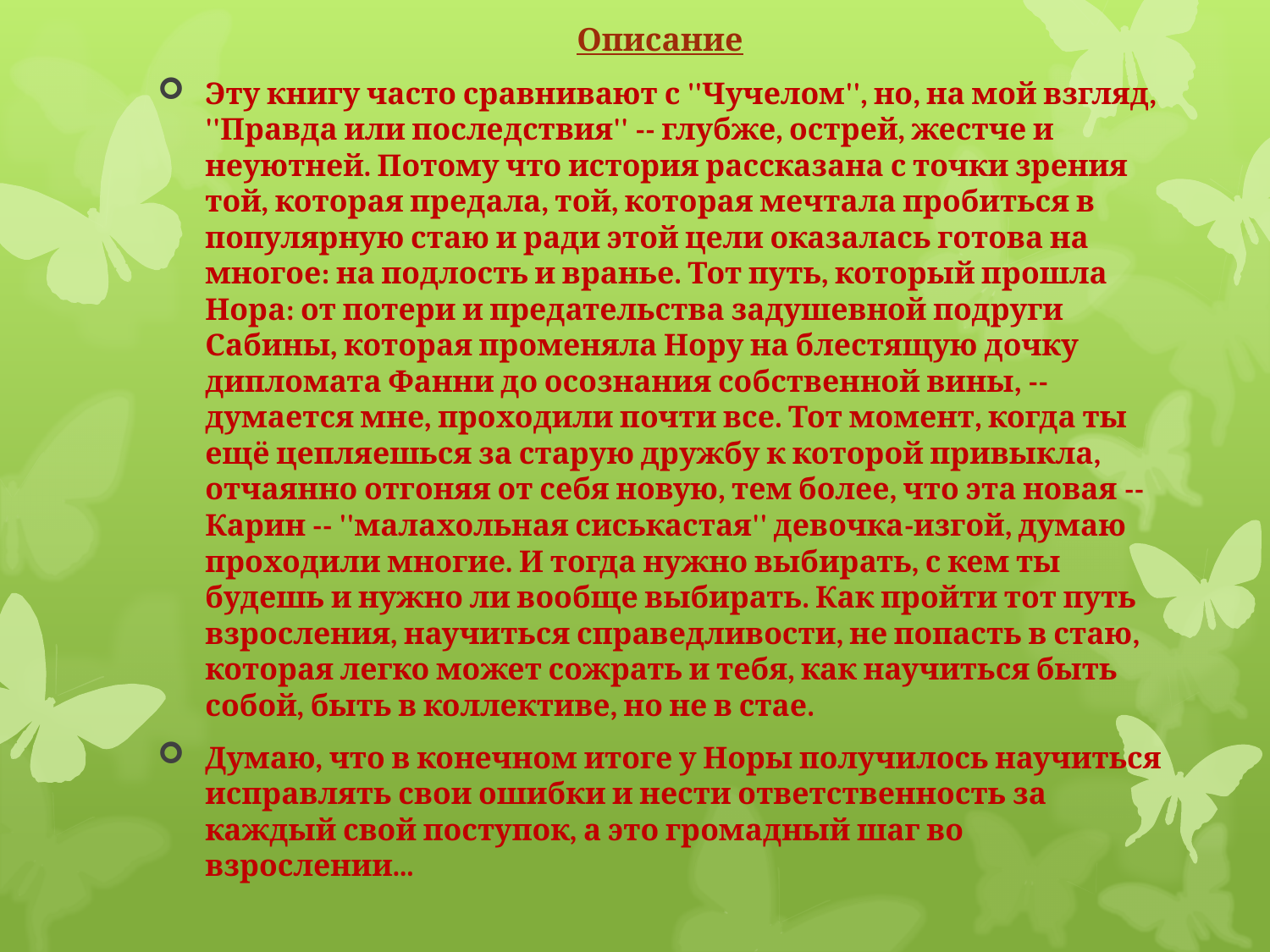

Описание
Эту книгу часто сравнивают с ''Чучелом'', но, на мой взгляд, ''Правда или последствия'' -- глубже, острей, жестче и неуютней. Потому что история рассказана с точки зрения той, которая предала, той, которая мечтала пробиться в популярную стаю и ради этой цели оказалась готова на многое: на подлость и вранье. Тот путь, который прошла Нора: от потери и предательства задушевной подруги Сабины, которая променяла Нору на блестящую дочку дипломата Фанни до осознания собственной вины, -- думается мне, проходили почти все. Тот момент, когда ты ещё цепляешься за старую дружбу к которой привыкла, отчаянно отгоняя от себя новую, тем более, что эта новая --Карин -- ''малахольная сиськастая'' девочка-изгой, думаю проходили многие. И тогда нужно выбирать, с кем ты будешь и нужно ли вообще выбирать. Как пройти тот путь взросления, научиться справедливости, не попасть в стаю, которая легко может сожрать и тебя, как научиться быть собой, быть в коллективе, но не в стае.
Думаю, что в конечном итоге у Норы получилось научиться исправлять свои ошибки и нести ответственность за каждый свой поступок, а это громадный шаг во взрослении...